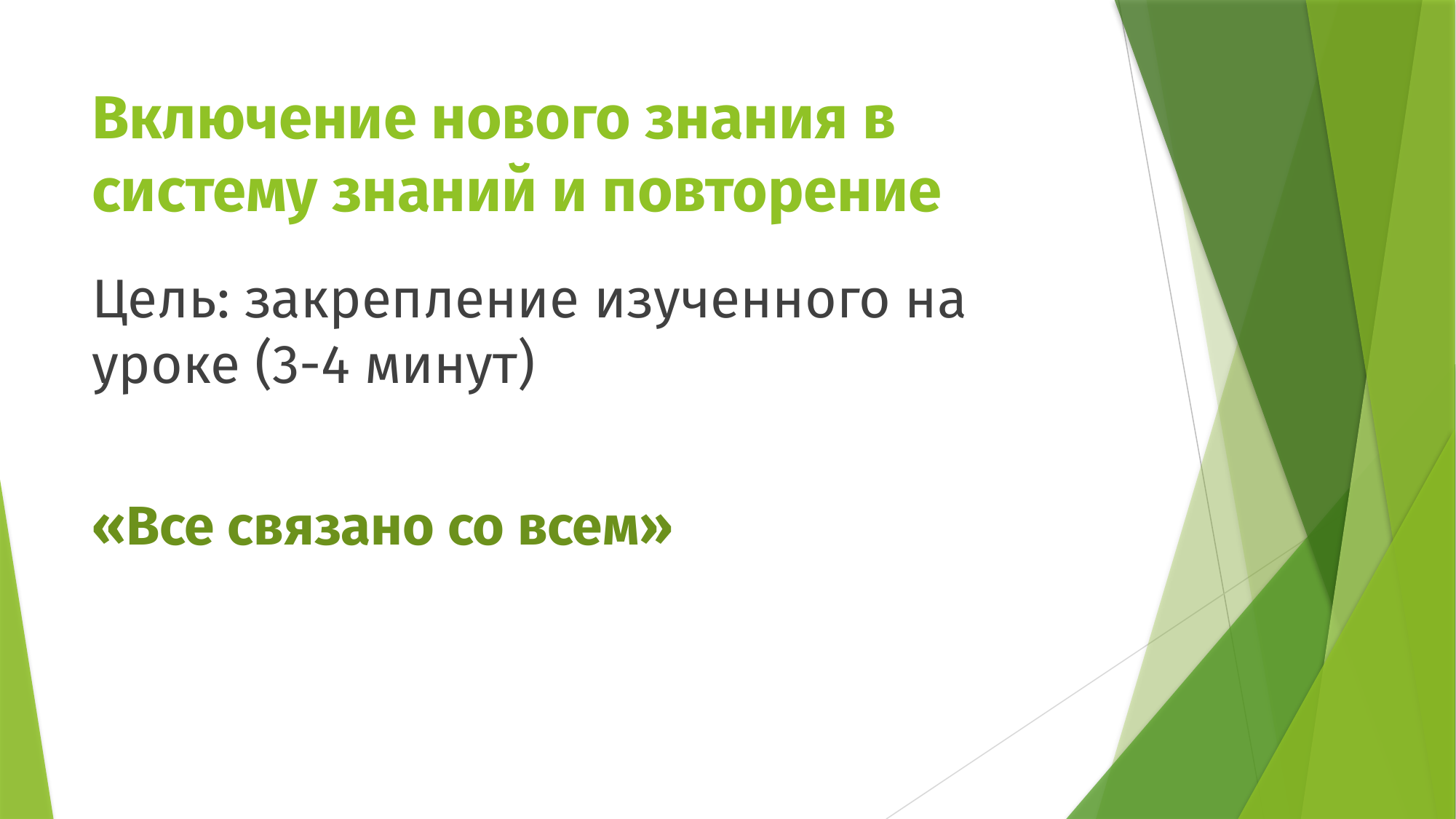

# Включение нового знания в систему знаний и повторение
Цель: закрепление изученного на уроке (3-4 минут)

«Все связано со всем»